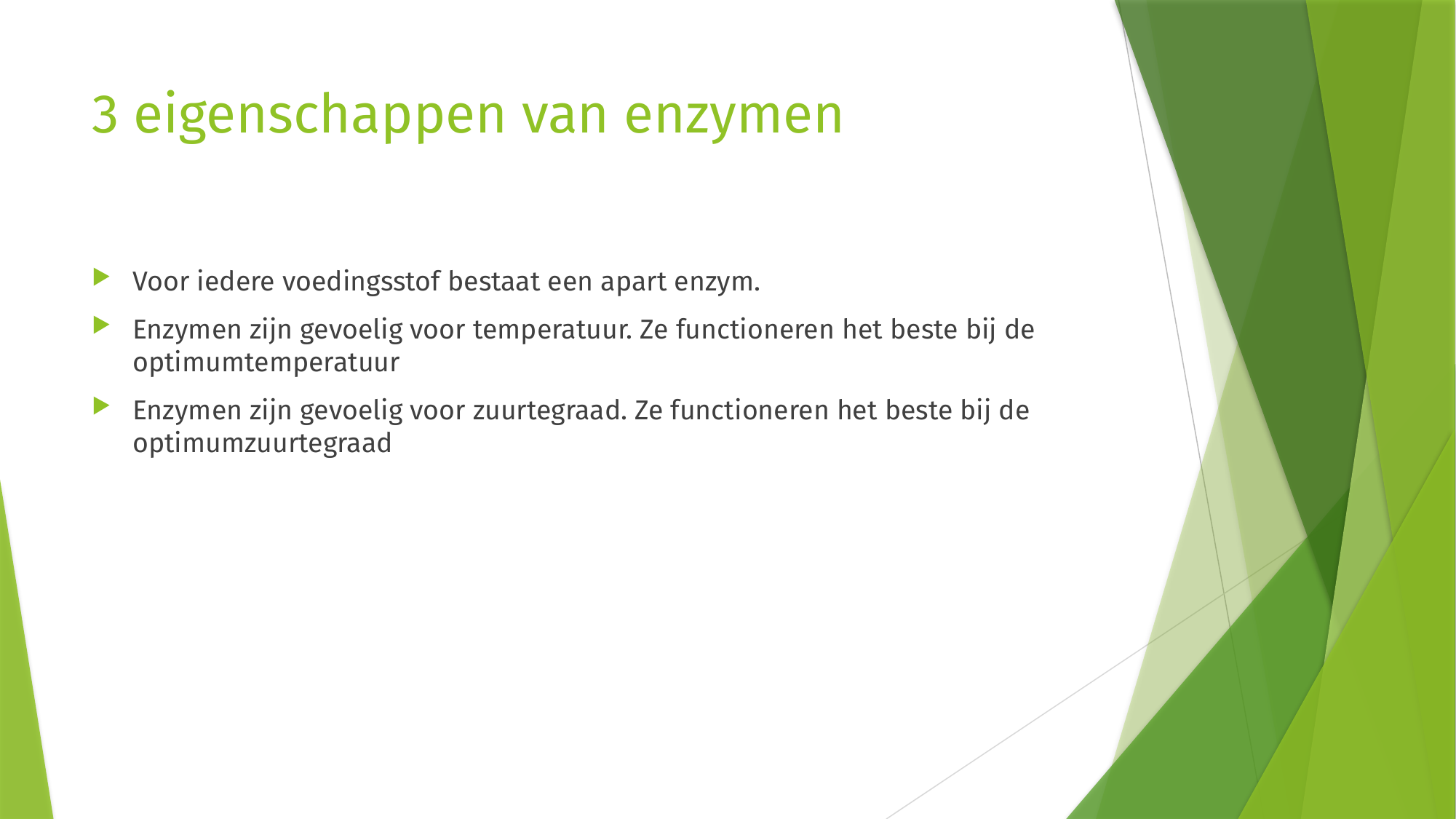

# 3 eigenschappen van enzymen
Voor iedere voedingsstof bestaat een apart enzym.
Enzymen zijn gevoelig voor temperatuur. Ze functioneren het beste bij de optimumtemperatuur
Enzymen zijn gevoelig voor zuurtegraad. Ze functioneren het beste bij de optimumzuurtegraad